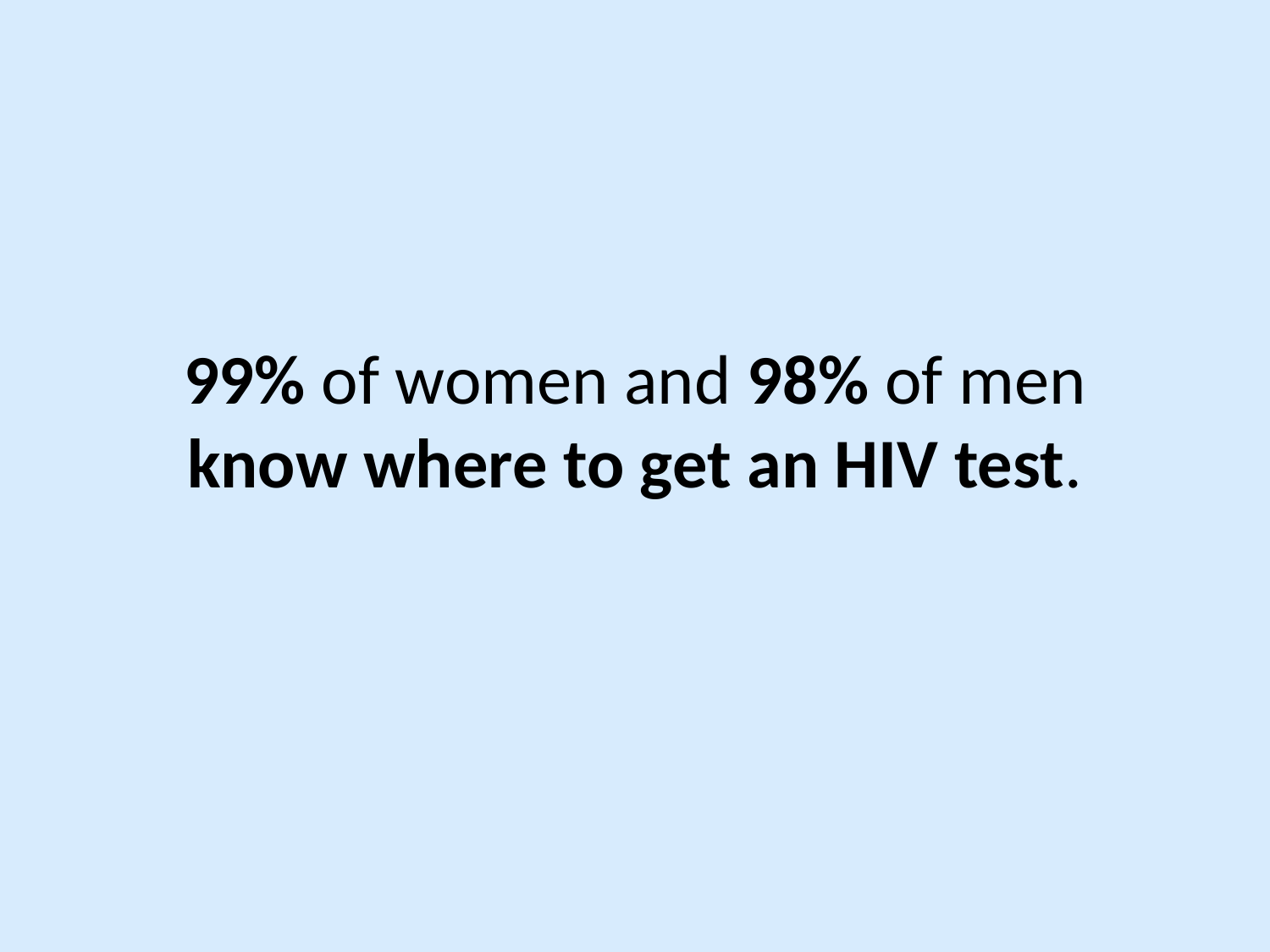

# 99% of women and 98% of men know where to get an HIV test.